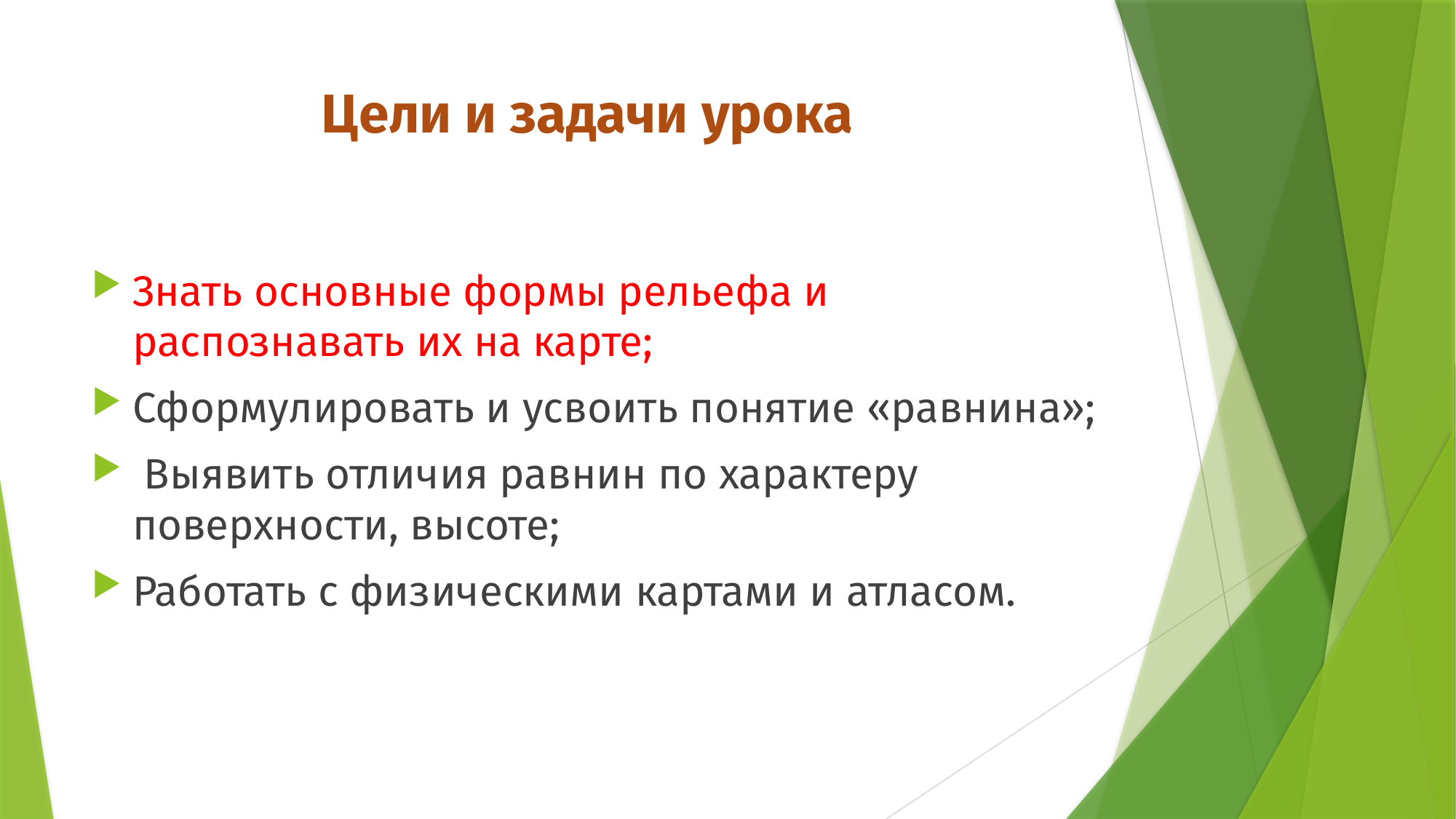

# Цели и задачи урока
Знать основные формы рельефа и распознавать их на карте;
Сформулировать и усвоить понятие «равнина»;
 Выявить отличия равнин по характеру поверхности, высоте;
Работать с физическими картами и атласом.